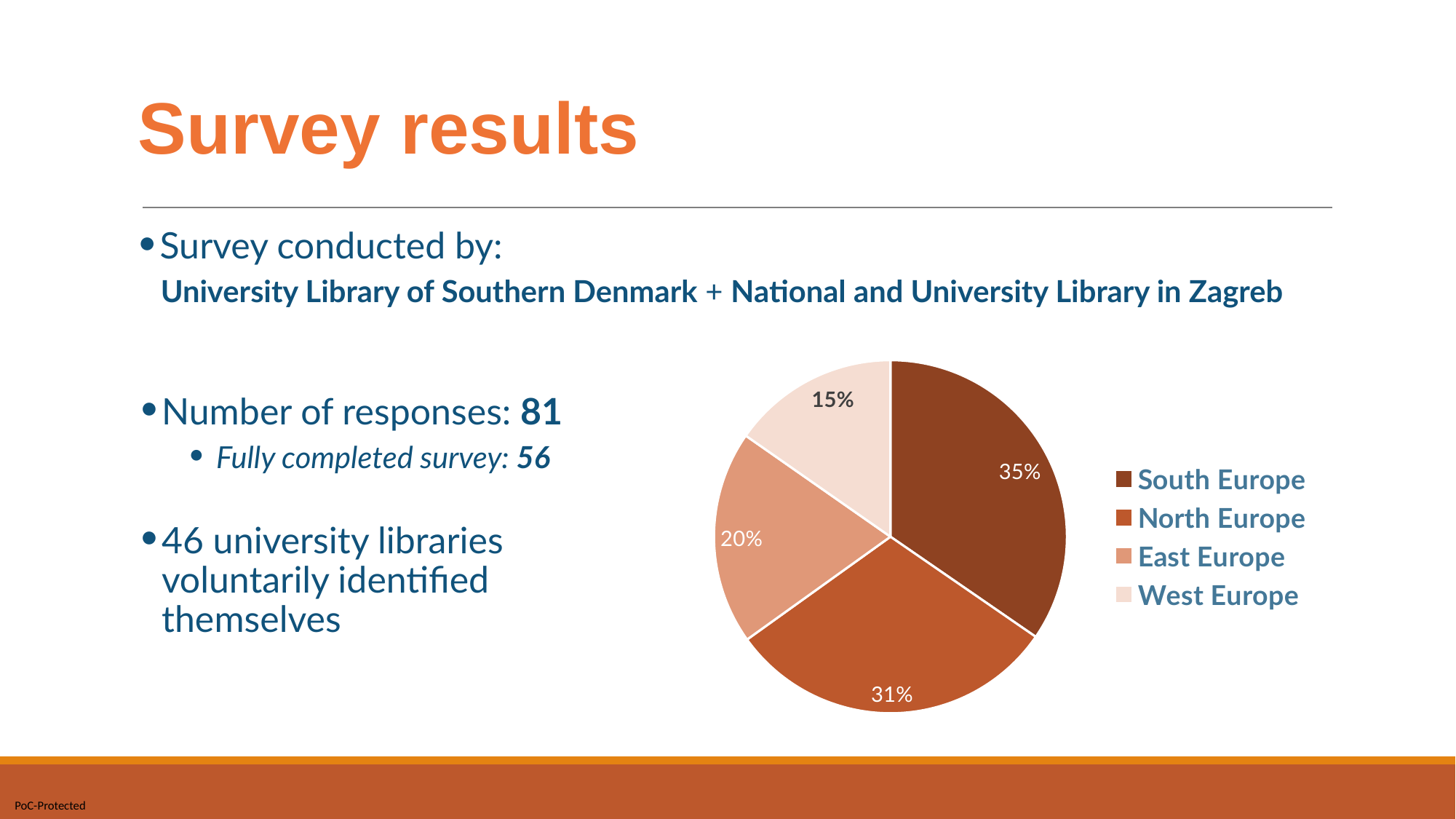

# Survey results
Survey conducted by:
   University Library of Southern Denmark + National and University Library in Zagreb

### Chart

| Category |  |
|---|---|
| Region | None |
| South Europe | 0.346 |
| North Europe | 0.305 |
| East Europe | 0.196 |
| West Europe | 0.153 |
Number of responses: 81
Fully completed survey: 56

46 university libraries voluntarily identified themselves